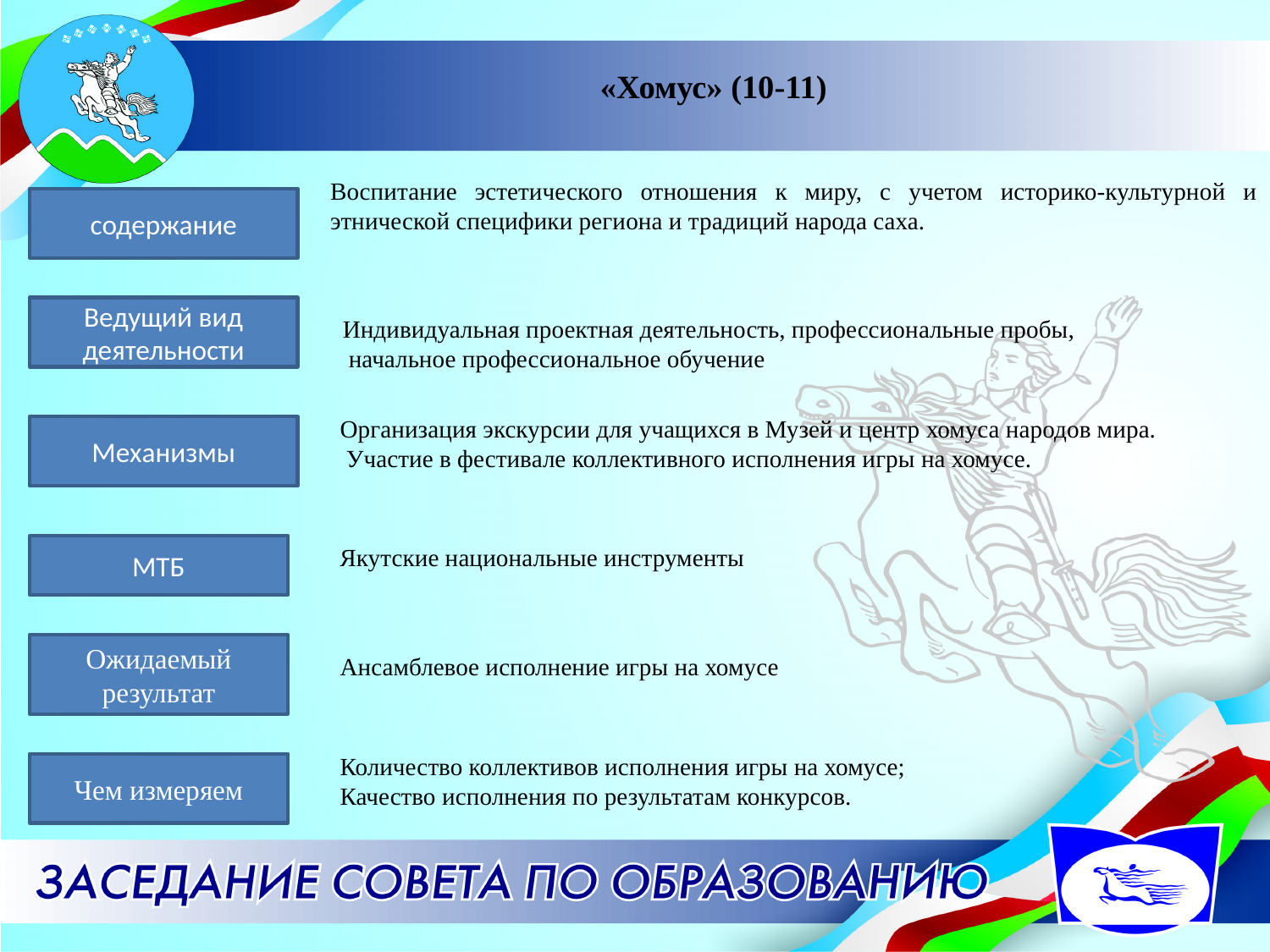

# «Хомус» (10-11)
Воспитание эстетического отношения к миру, с учетом историко-культурной и этнической специфики региона и традиций народа саха.
содержание
Ведущий вид деятельности
Индивидуальная проектная деятельность, профессиональные пробы,
 начальное профессиональное обучение
Организация экскурсии для учащихся в Музей и центр хомуса народов мира.
 Участие в фестивале коллективного исполнения игры на хомусе.
Механизмы
МТБ
Якутские национальные инструменты
Ожидаемый результат
Ансамблевое исполнение игры на хомусе

Количество коллективов исполнения игры на хомусе;
Качество исполнения по результатам конкурсов.
Чем измеряем